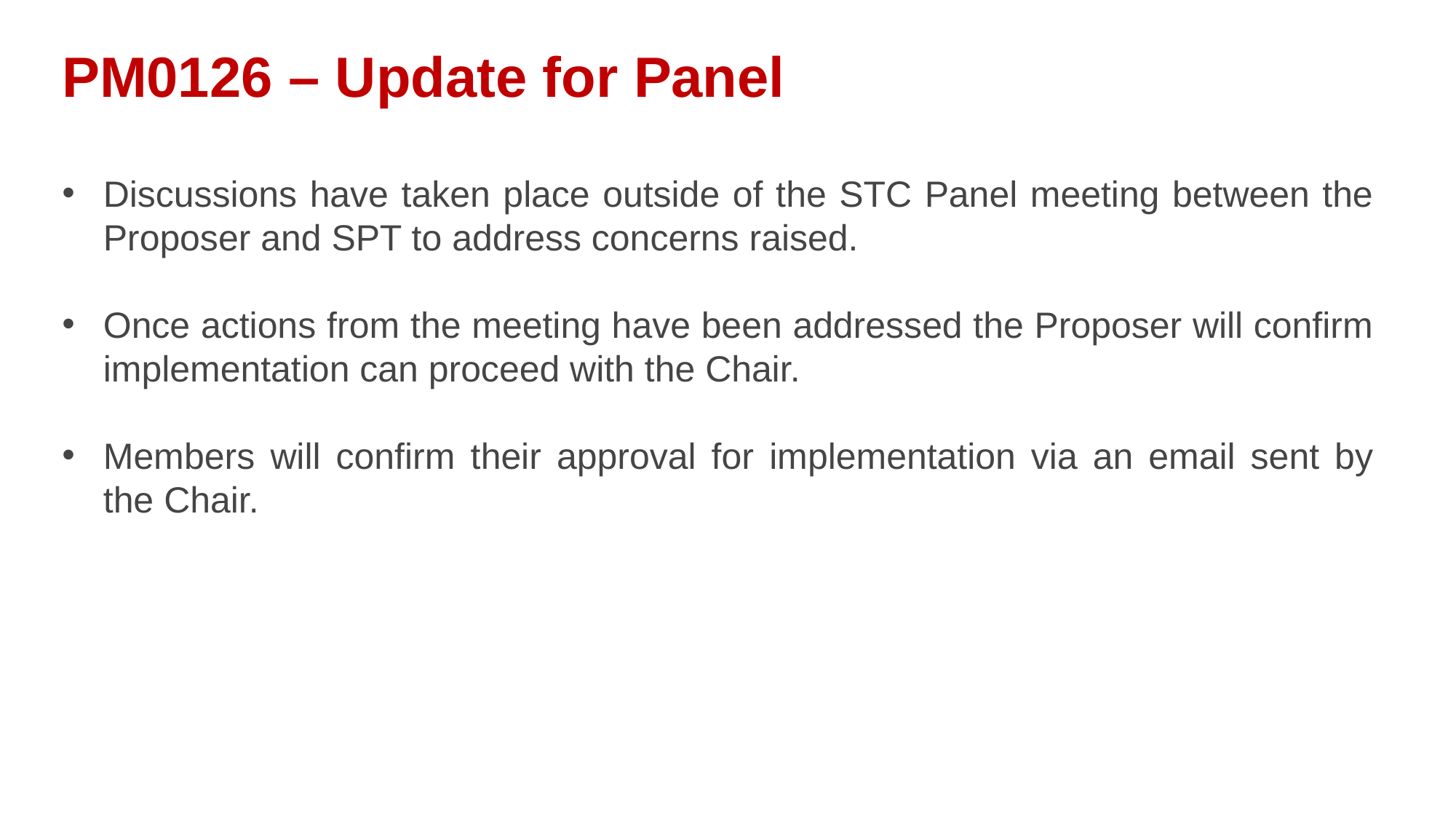

# PM0126 – Update for Panel
Discussions have taken place outside of the STC Panel meeting between the Proposer and SPT to address concerns raised.

Once actions from the meeting have been addressed the Proposer will confirm implementation can proceed with the Chair.

Members will confirm their approval for implementation via an email sent by the Chair.